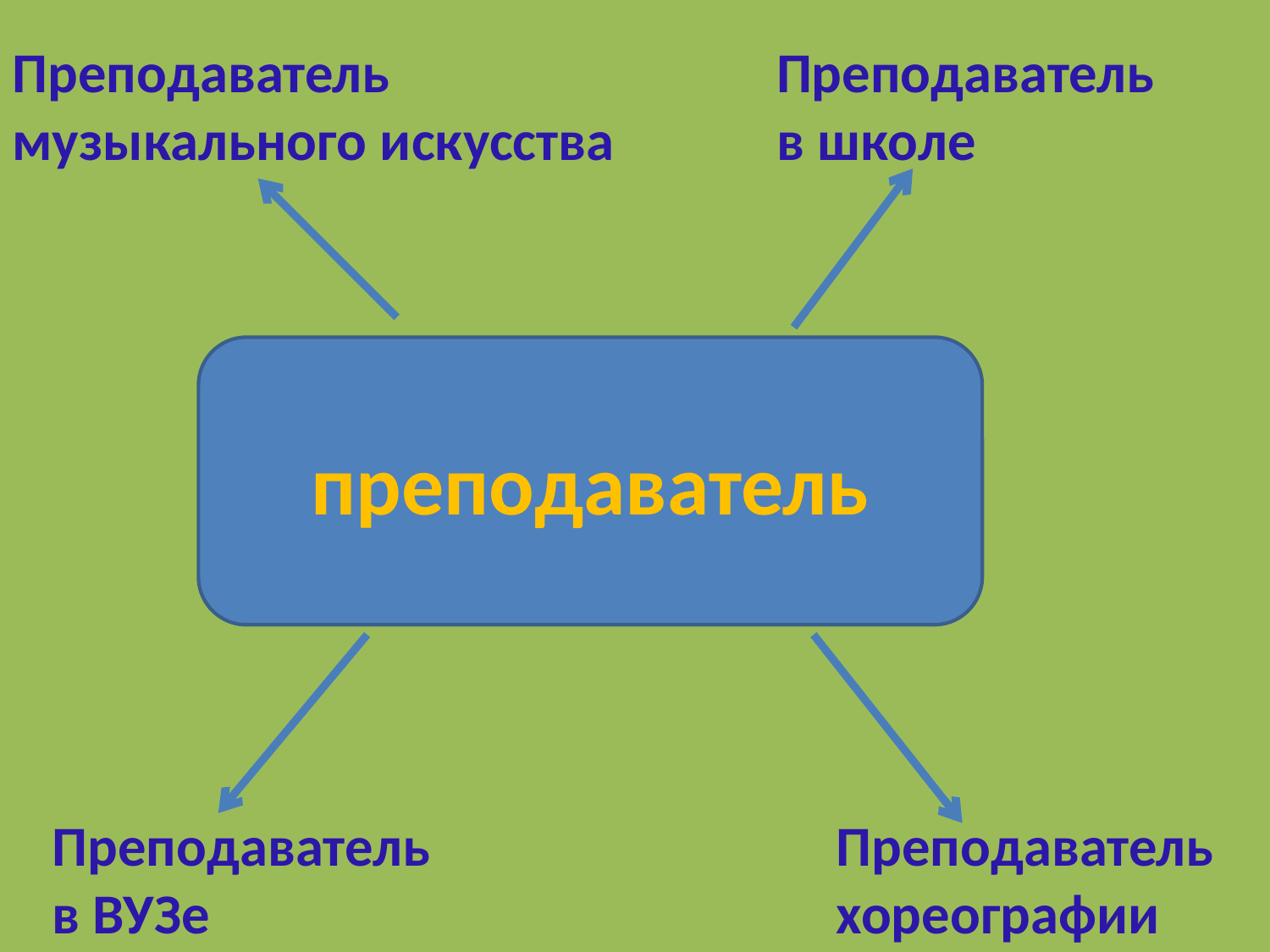

Преподаватель
музыкального искусства
Преподаватель
в школе
преподаватель
Преподаватель
в ВУЗе
Преподаватель
хореографии